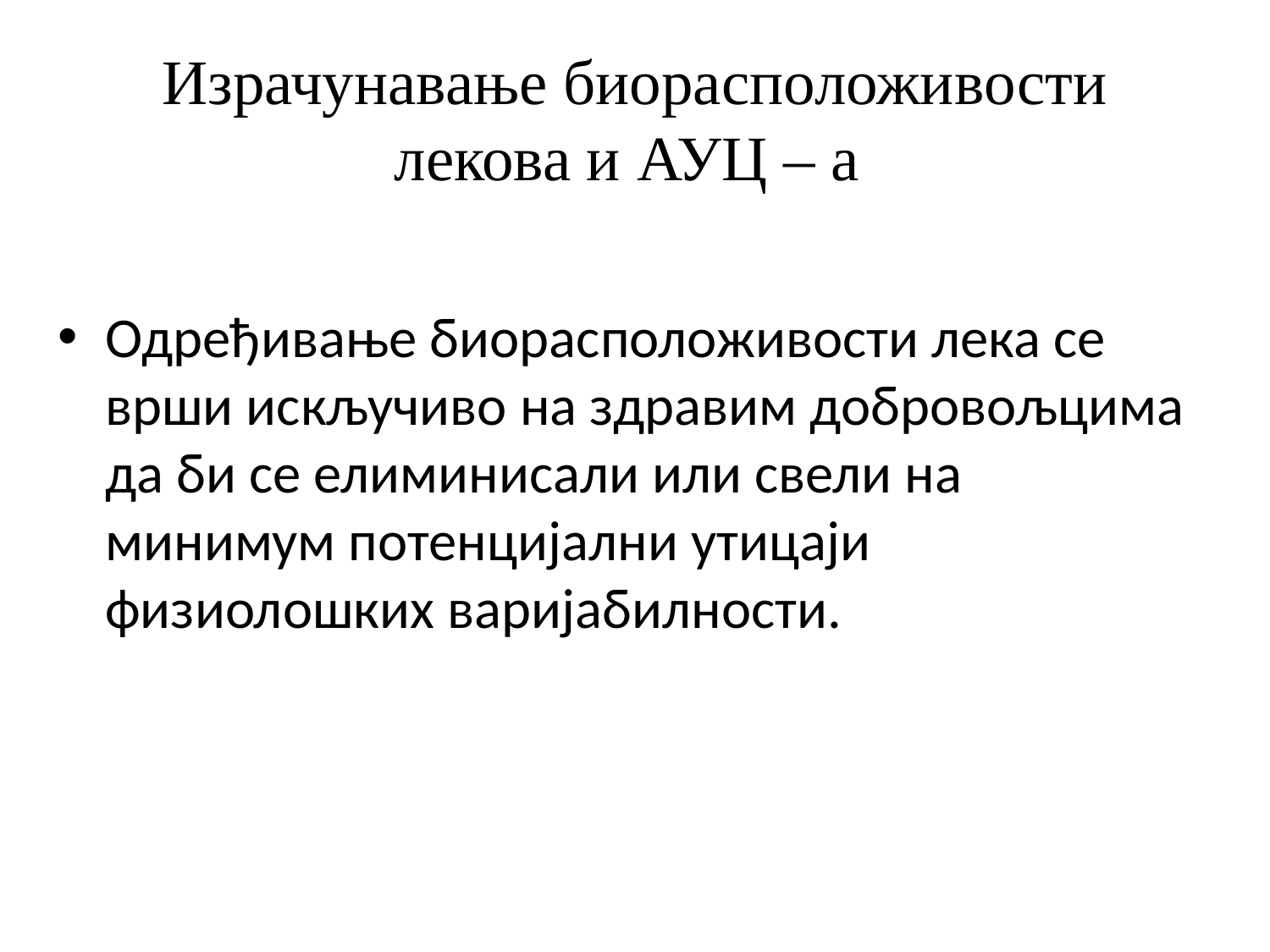

# Израчунавање биорасположивости лекова и АУЦ – а

Одређивање биорасположивости лека се врши искључиво на здравим добровољцима да би се елиминисали или свели на минимум потенцијални утицаји физиолошких варијабилности.